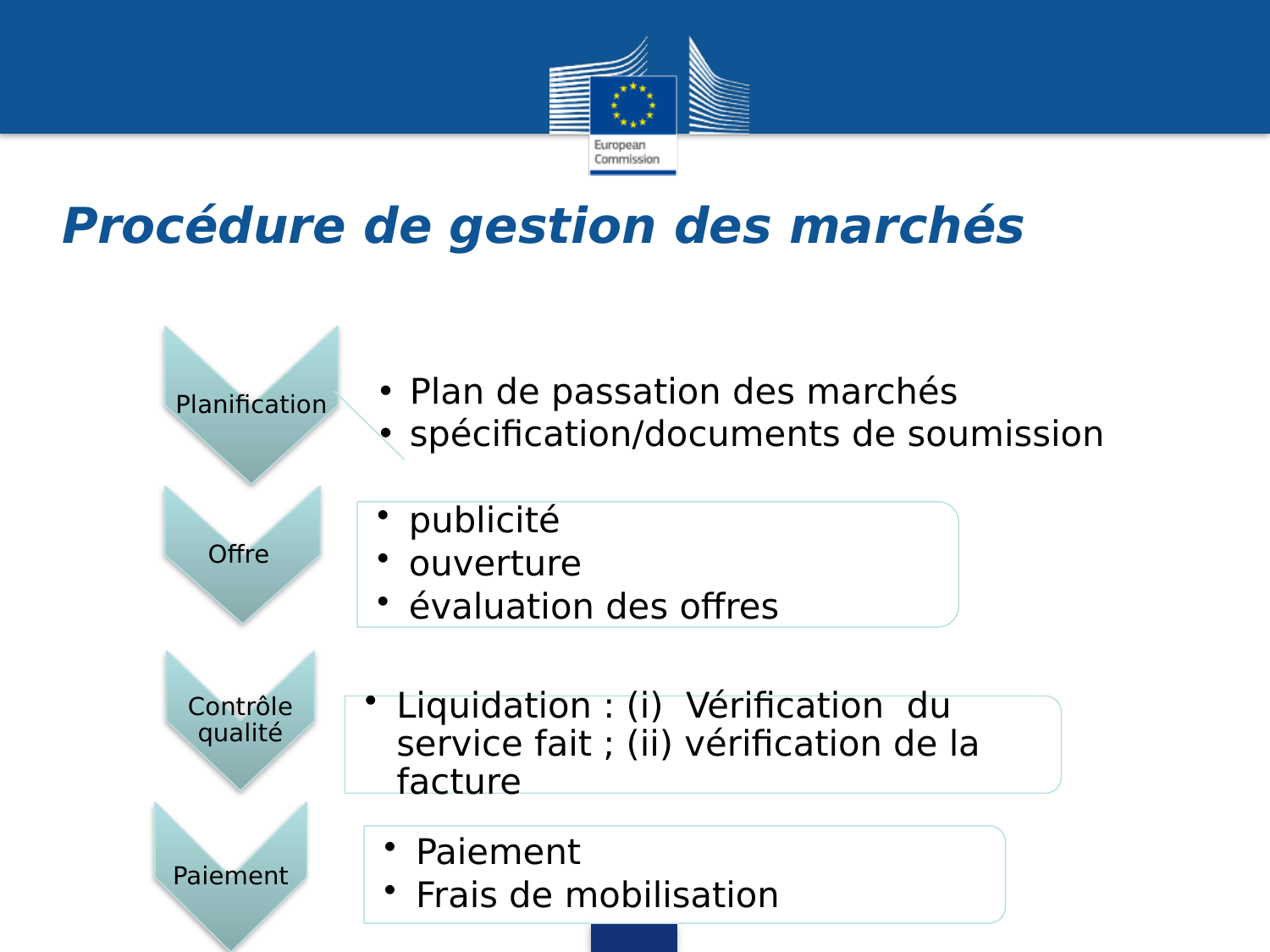

# Procédure de gestion des marchés
Planification

Offre
publicité
ouverture
évaluation des offres
Contrôle qualité
Liquidation : (i)  Vérification  du service fait ; (ii) vérification de la facture
Paiement
Paiement
Frais de mobilisation
Plan de passation des marchés
spécification/documents de soumission